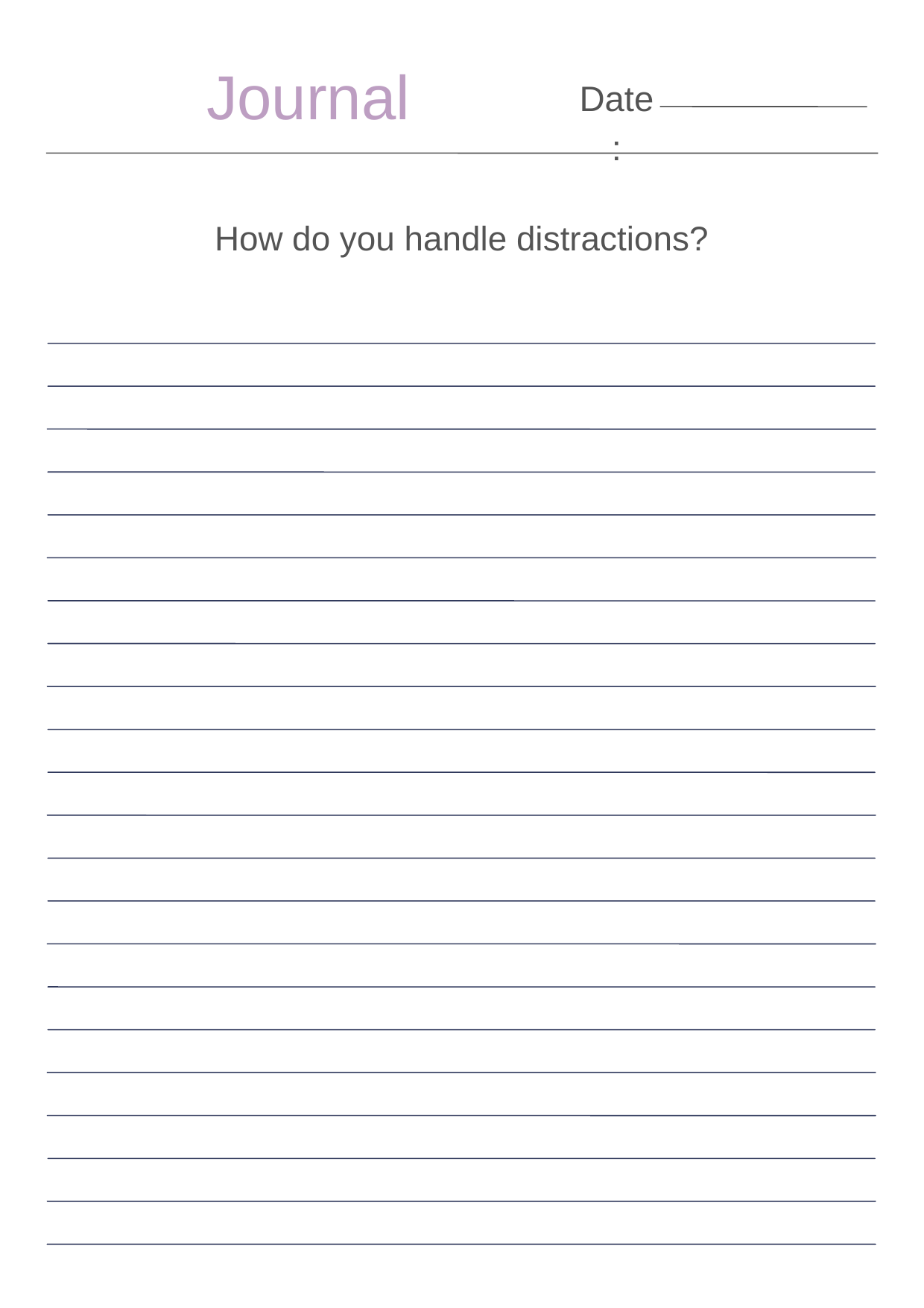

Journal
Date:

How do you handle distractions?